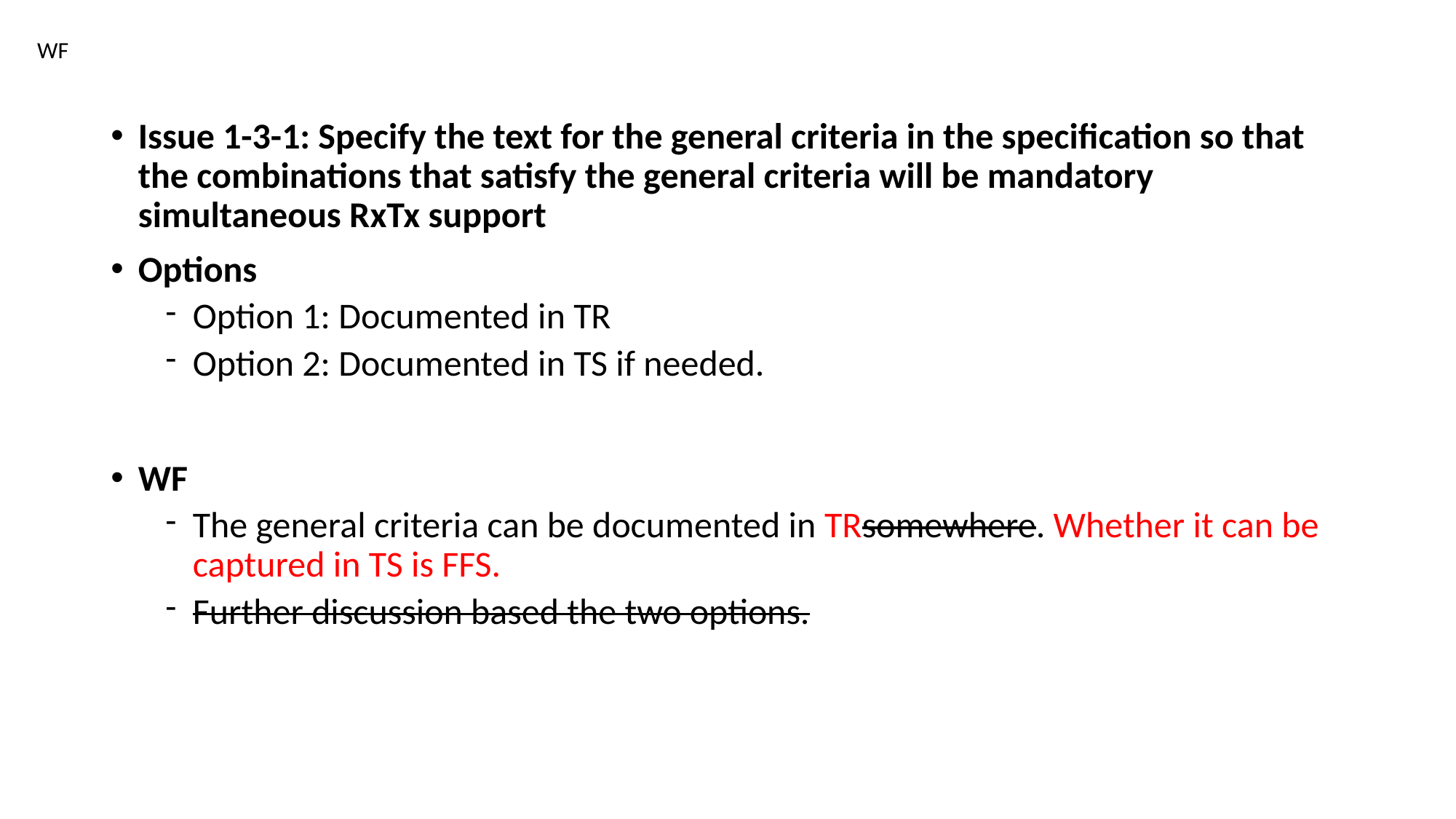

# WF
Issue 1-3-1: Specify the text for the general criteria in the specification so that the combinations that satisfy the general criteria will be mandatory simultaneous RxTx support
Options
Option 1: Documented in TR
Option 2: Documented in TS if needed.

WF
The general criteria can be documented in TRsomewhere. Whether it can be captured in TS is FFS.
Further discussion based the two options.